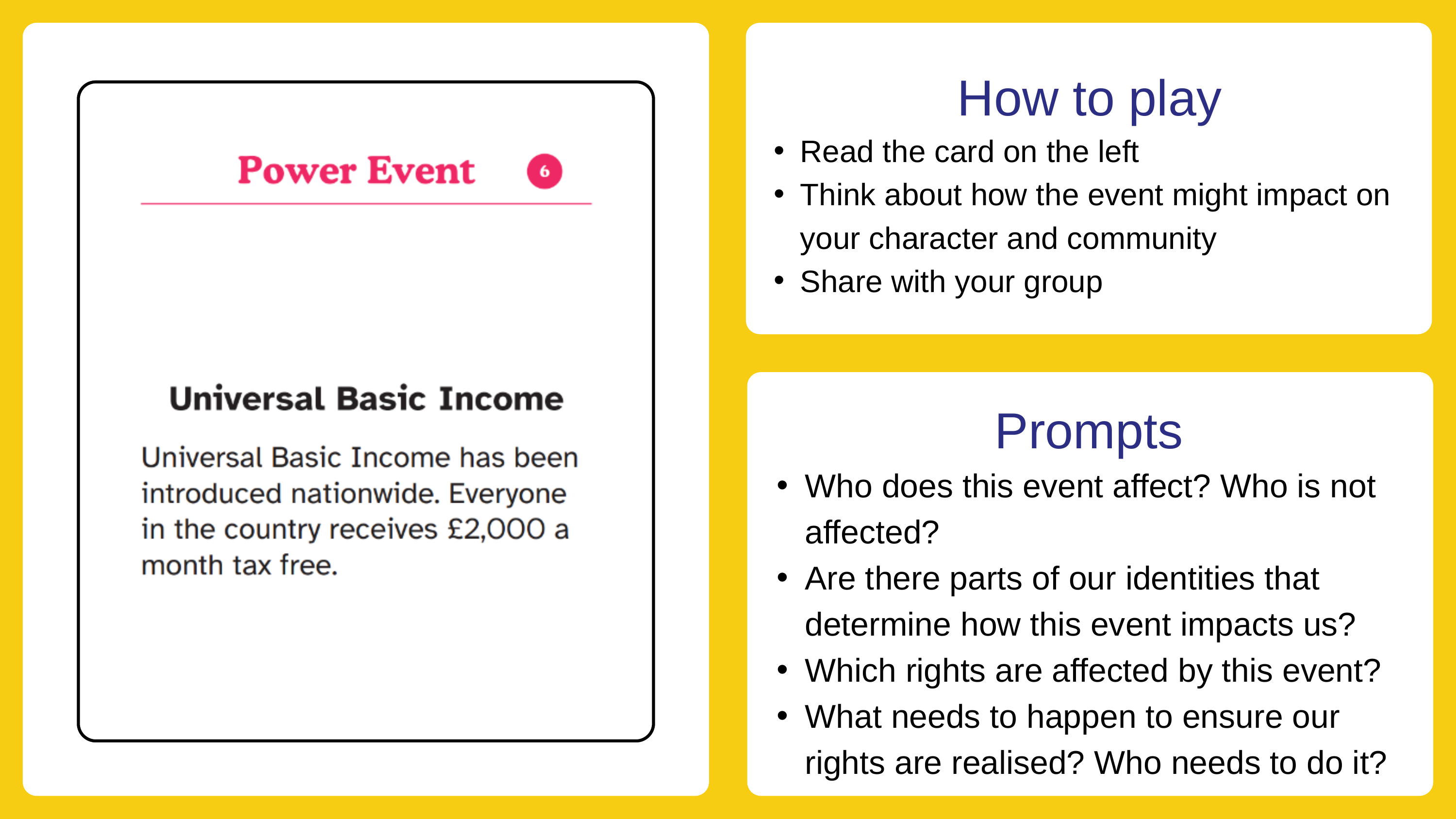

How to play
Read the card on the left
Think about how the event might impact on your character and community
Share with your group

Prompts
Who does this event affect? Who is not affected?
Are there parts of our identities that determine how this event impacts us?
Which rights are affected by this event?
What needs to happen to ensure our rights are realised? Who needs to do it?